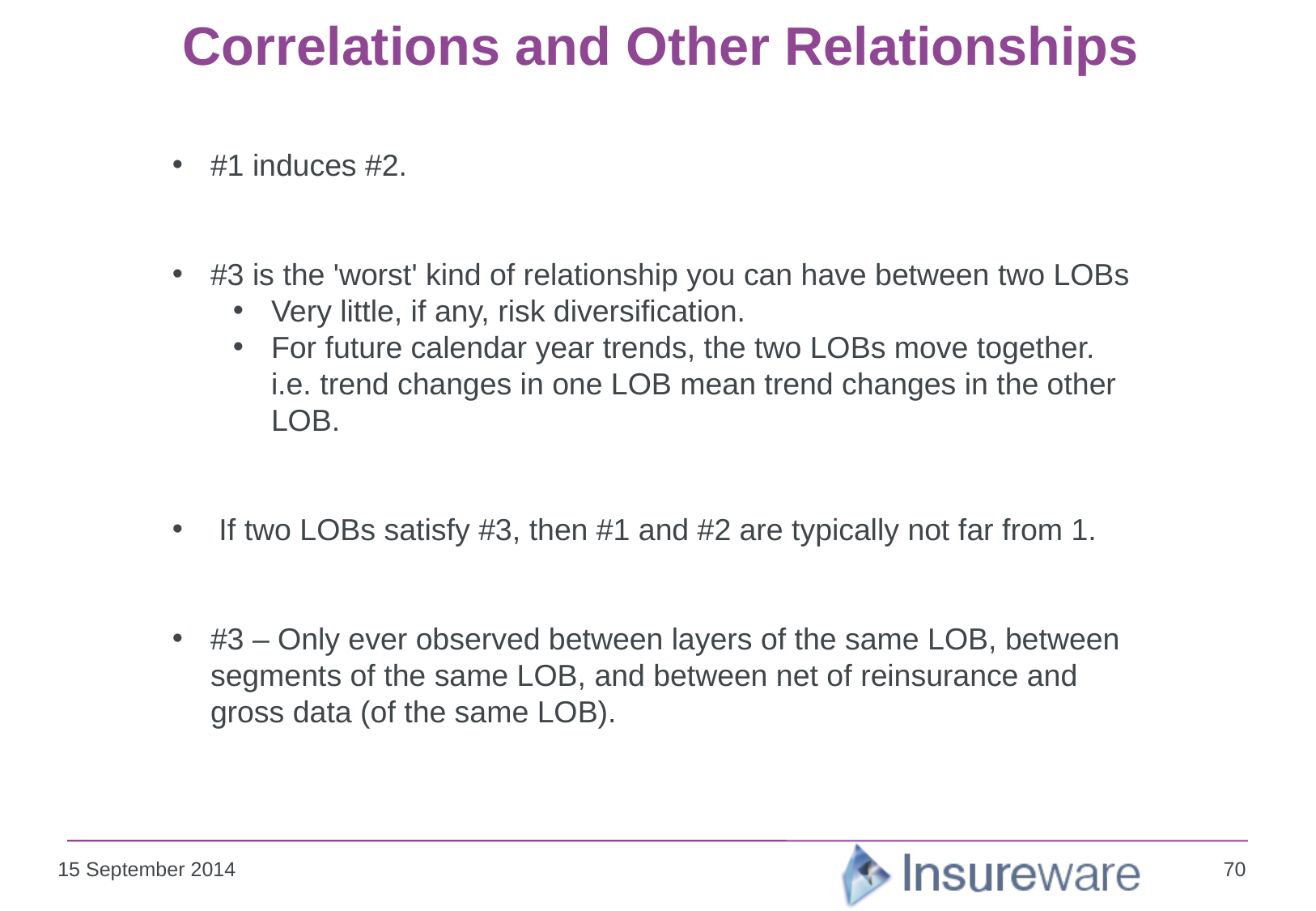

# Correlations and Other Relationships
#1 induces #2.

#3 is the 'worst' kind of relationship you can have between two LOBs
Very little, if any, risk diversification.
For future calendar year trends, the two LOBs move together.
i.e. trend changes in one LOB mean trend changes in the other LOB.

 If two LOBs satisfy #3, then #1 and #2 are typically not far from 1.

#3 – Only ever observed between layers of the same LOB, between segments of the same LOB, and between net of reinsurance and gross data (of the same LOB).
70